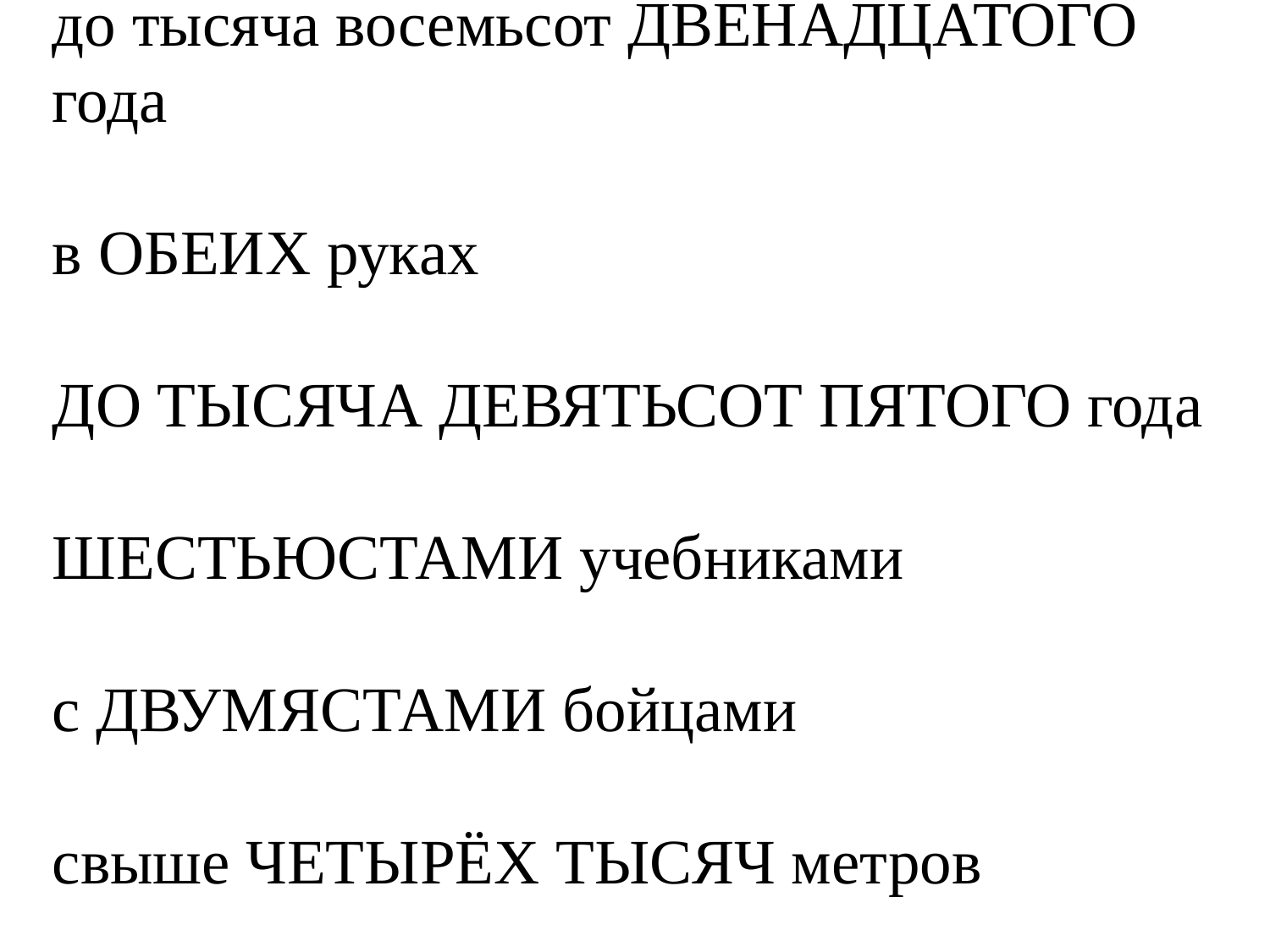

в ДВУХСТАХ метрах

до тысяча восемьсот ДВЕНАДЦАТОГО года

в ОБЕИХ руках

ДО ТЫСЯЧА ДЕВЯТЬСОТ ПЯТОГО года

ШЕСТЬЮСТАМИ учебниками

с ДВУМЯСТАМИ бойцами

свыше ЧЕТЫРЁХ ТЫСЯЧ метров